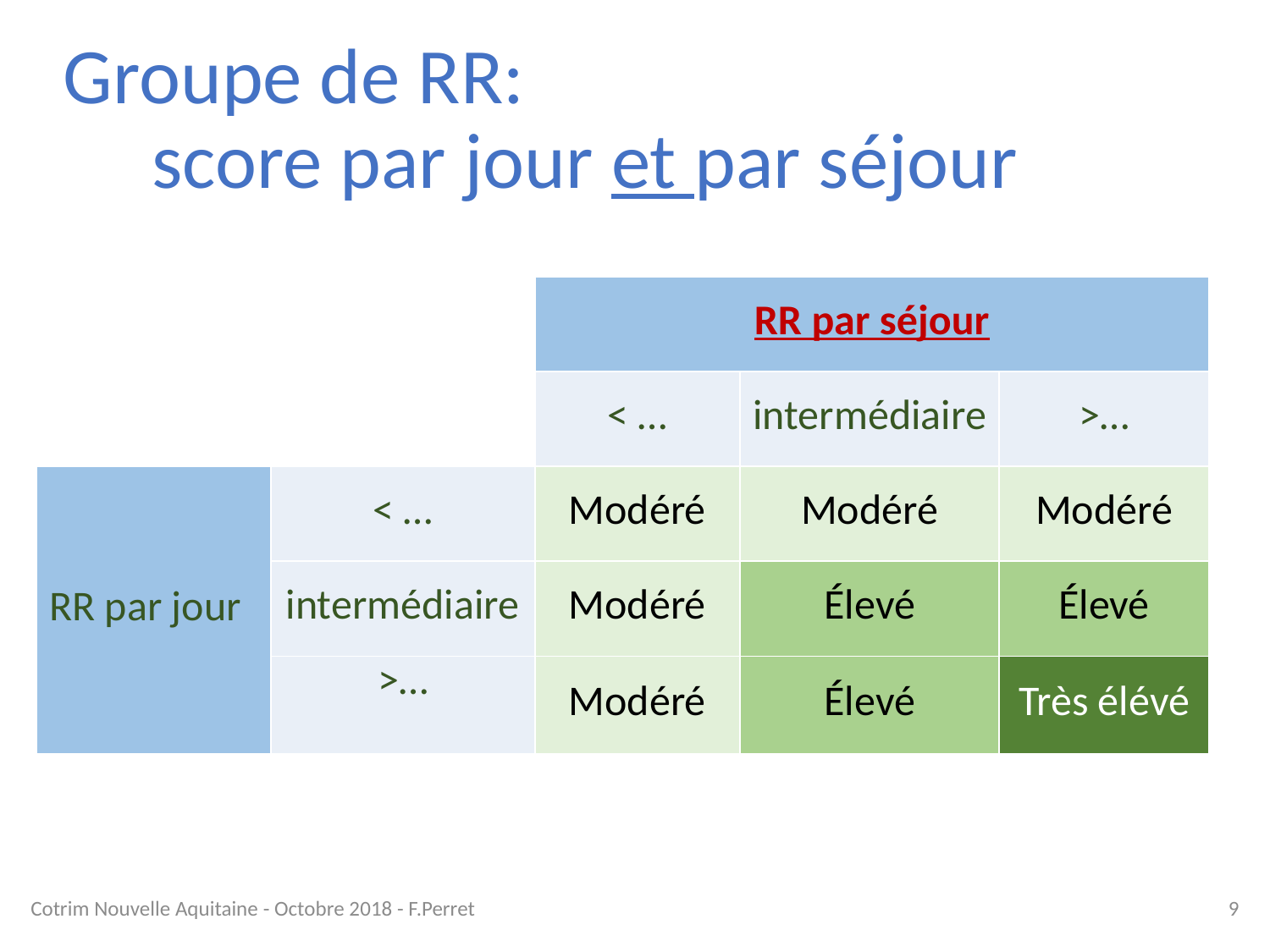

# Groupe de RR: score par jour et par séjour
|  |  | RR par séjour |  |  |
| --- | --- | --- | --- | --- |
|  |  | < … | intermédiaire | >… |
| RR par jour | < … | Modéré | Modéré | Modéré |
|  | intermédiaire | Modéré | Élevé | Élevé |
|  | >… | Modéré | Élevé | Très élévé |
Cotrim Nouvelle Aquitaine - Octobre 2018 - F.Perret
9